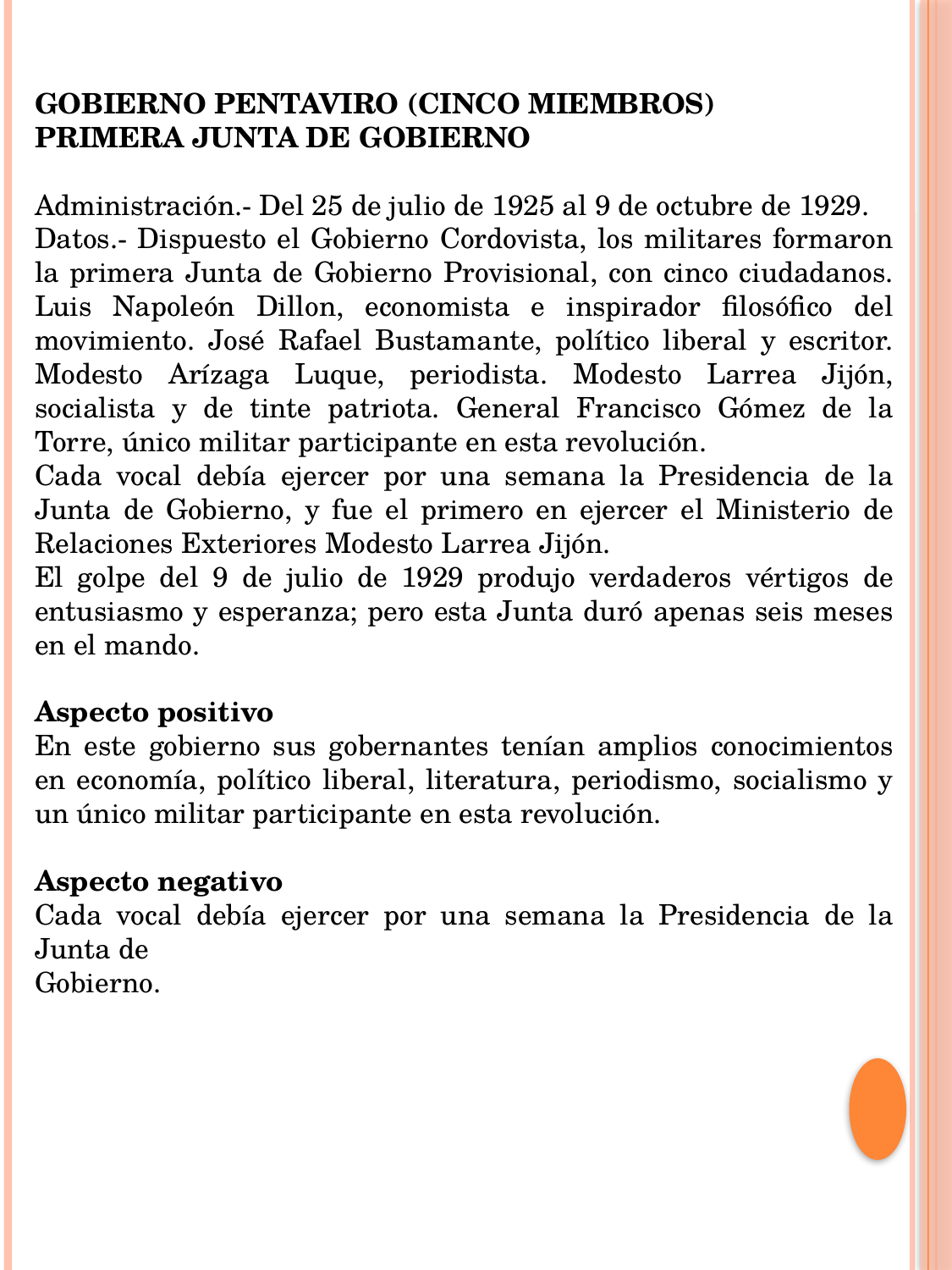

GOBIERNO PENTAVIRO (CINCO MIEMBROS)
PRIMERA JUNTA DE GOBIERNO

Administración.- Del 25 de julio de 1925 al 9 de octubre de 1929.
Datos.- Dispuesto el Gobierno Cordovista, los militares formaron la primera Junta de Gobierno Provisional, con cinco ciudadanos. Luis Napoleón Dillon, economista e inspirador filosófico del movimiento. José Rafael Bustamante, político liberal y escritor. Modesto Arízaga Luque, periodista. Modesto Larrea Jijón, socialista y de tinte patriota. General Francisco Gómez de la Torre, único militar participante en esta revolución.
Cada vocal debía ejercer por una semana la Presidencia de la Junta de Gobierno, y fue el primero en ejercer el Ministerio de Relaciones Exteriores Modesto Larrea Jijón.
El golpe del 9 de julio de 1929 produjo verdaderos vértigos de entusiasmo y esperanza; pero esta Junta duró apenas seis meses en el mando.

Aspecto positivo
En este gobierno sus gobernantes tenían amplios conocimientos en economía, político liberal, literatura, periodismo, socialismo y un único militar participante en esta revolución.

Aspecto negativo
Cada vocal debía ejercer por una semana la Presidencia de la Junta de
Gobierno.